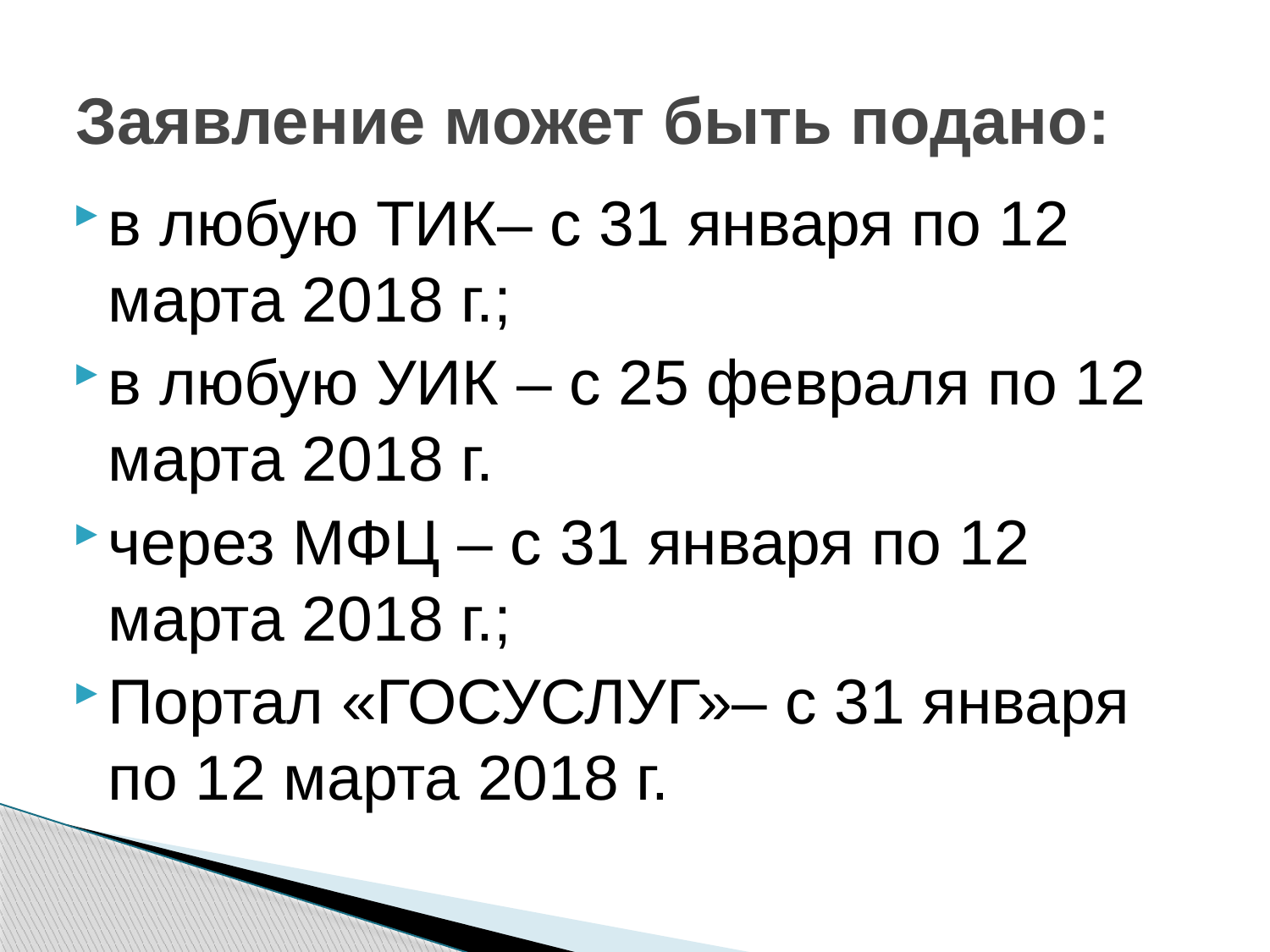

# Заявление может быть подано:
в любую ТИК– с 31 января по 12 марта 2018 г.;
в любую УИК – с 25 февраля по 12 марта 2018 г.
через МФЦ – с 31 января по 12 марта 2018 г.;
Портал «ГОСУСЛУГ»– с 31 января по 12 марта 2018 г.